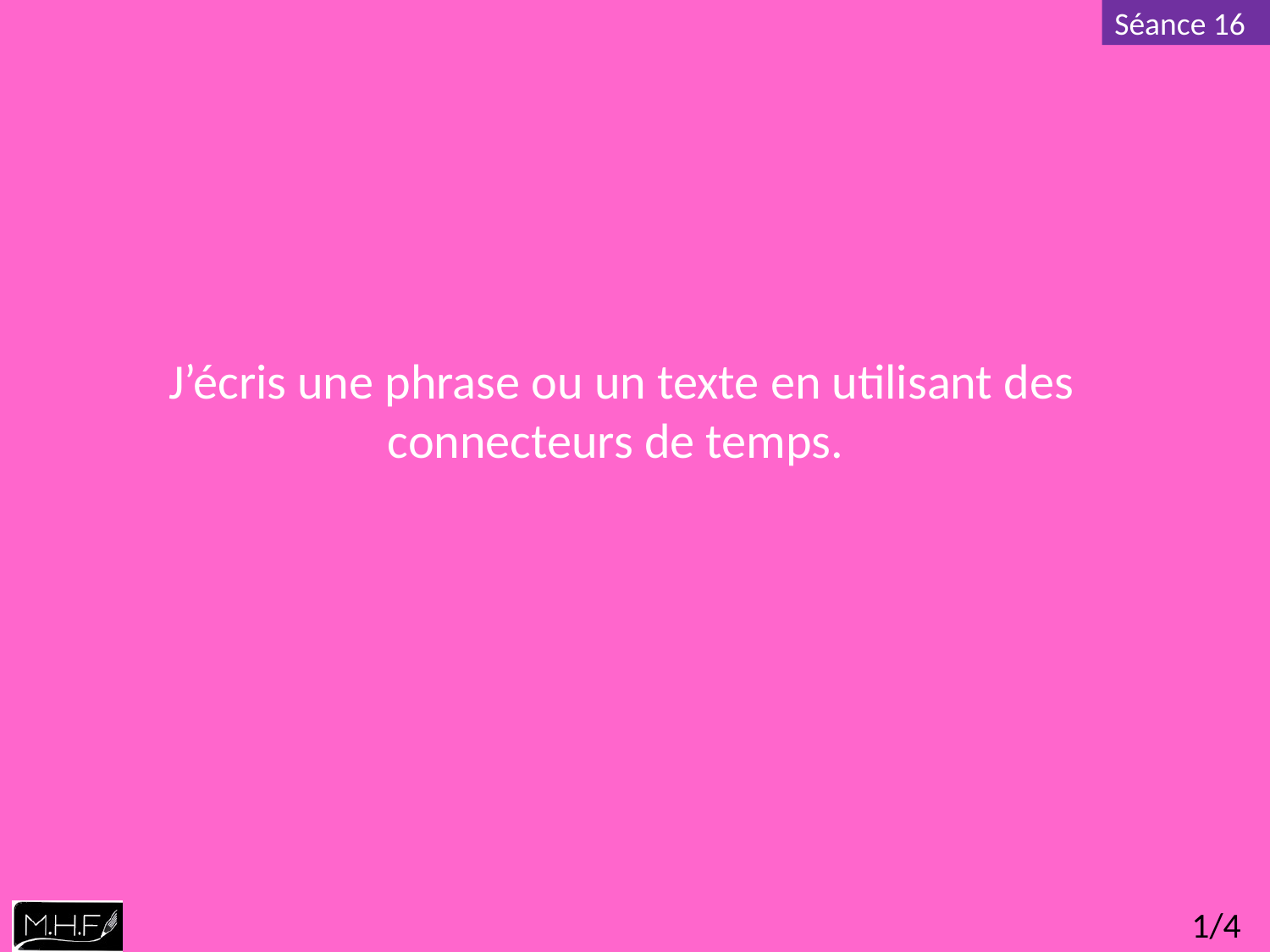

J’écris une phrase ou un texte en utilisant des connecteurs de temps.
1/4